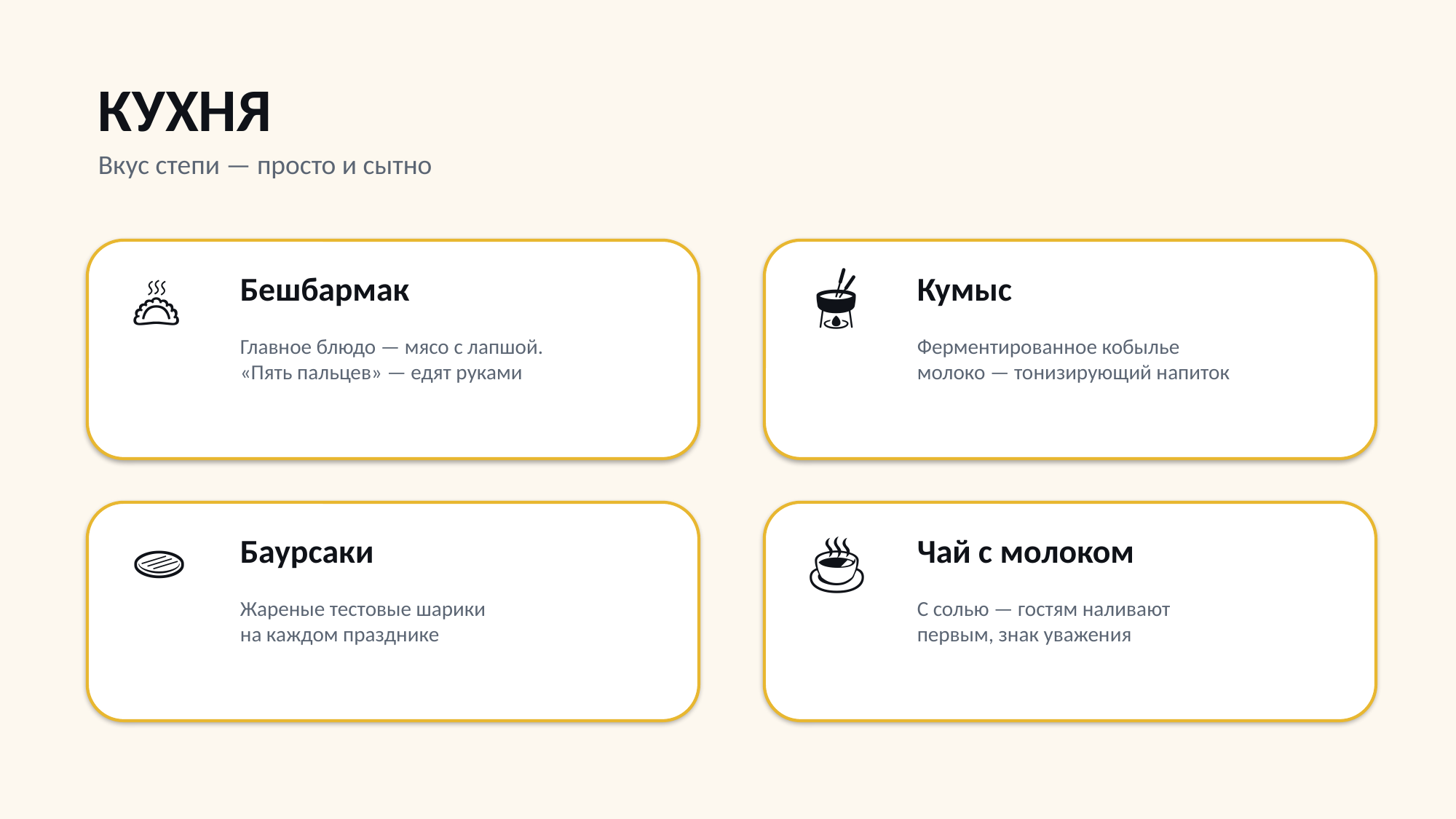

КУХНЯ
Вкус степи — просто и сытно

🥟
🫕
Бешбармак
Кумыс
Главное блюдо — мясо с лапшой.
«Пять пальцев» — едят руками
Ферментированное кобылье
молоко — тонизирующий напиток

🫓
🍵
Баурсаки
Чай с молоком
Жареные тестовые шарики
на каждом празднике
С солью — гостям наливают
первым, знак уважения